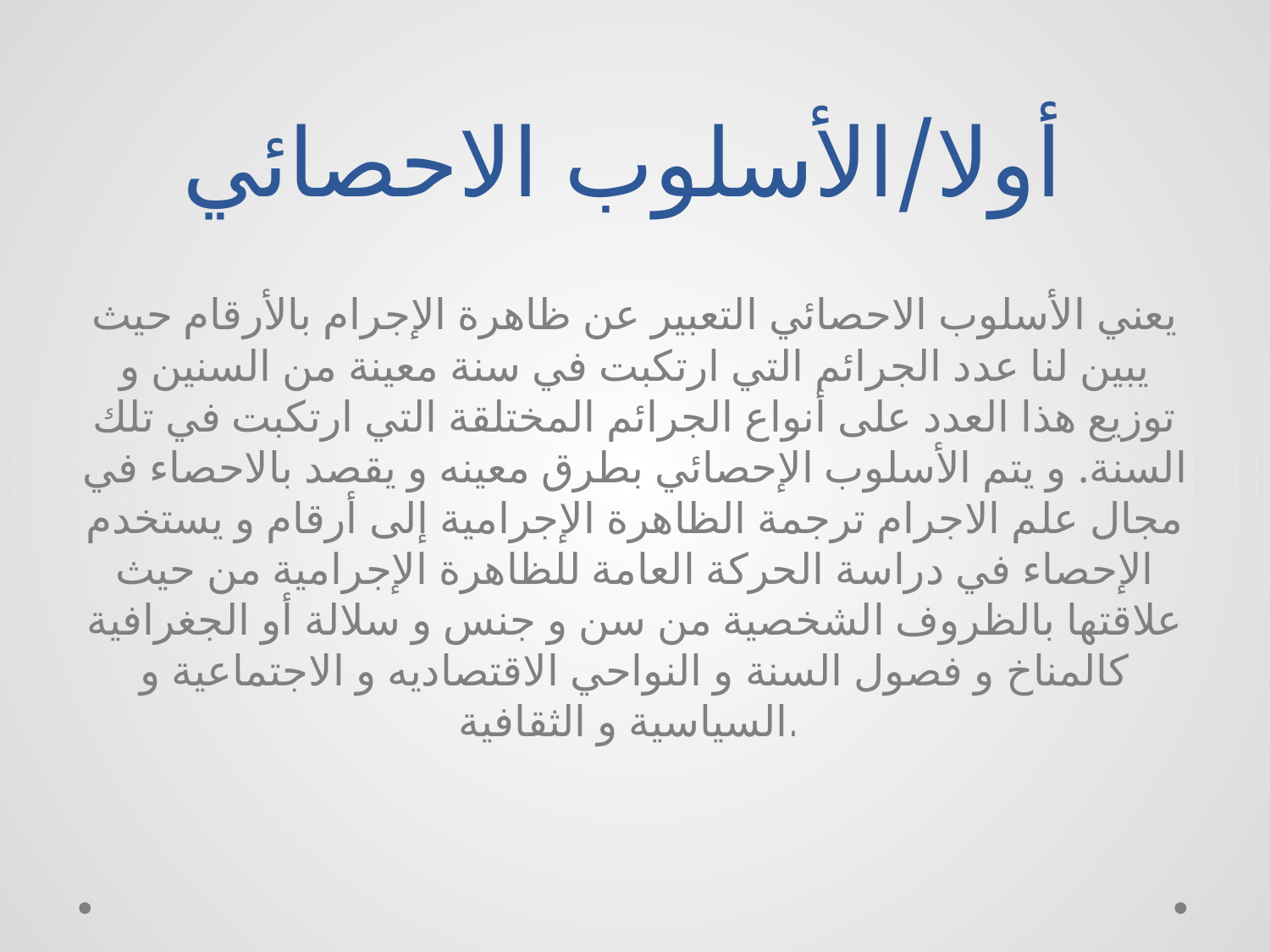

# أولا/الأسلوب الاحصائي

يعني الأسلوب الاحصائي التعبير عن ظاهرة الإجرام بالأرقام حيث يبين لنا عدد الجرائم التي ارتكبت في سنة معينة من السنين و توزيع هذا العدد على أنواع الجرائم المختلقة التي ارتكبت في تلك السنة. و يتم الأسلوب الإحصائي بطرق معينه و يقصد بالاحصاء في مجال علم الاجرام ترجمة الظاهرة الإجرامية إلى أرقام و يستخدم الإحصاء في دراسة الحركة العامة للظاهرة الإجرامية من حيث علاقتها بالظروف الشخصية من سن و جنس و سلالة أو الجغرافية كالمناخ و فصول السنة و النواحي الاقتصاديه و الاجتماعية و السياسية و الثقافية.